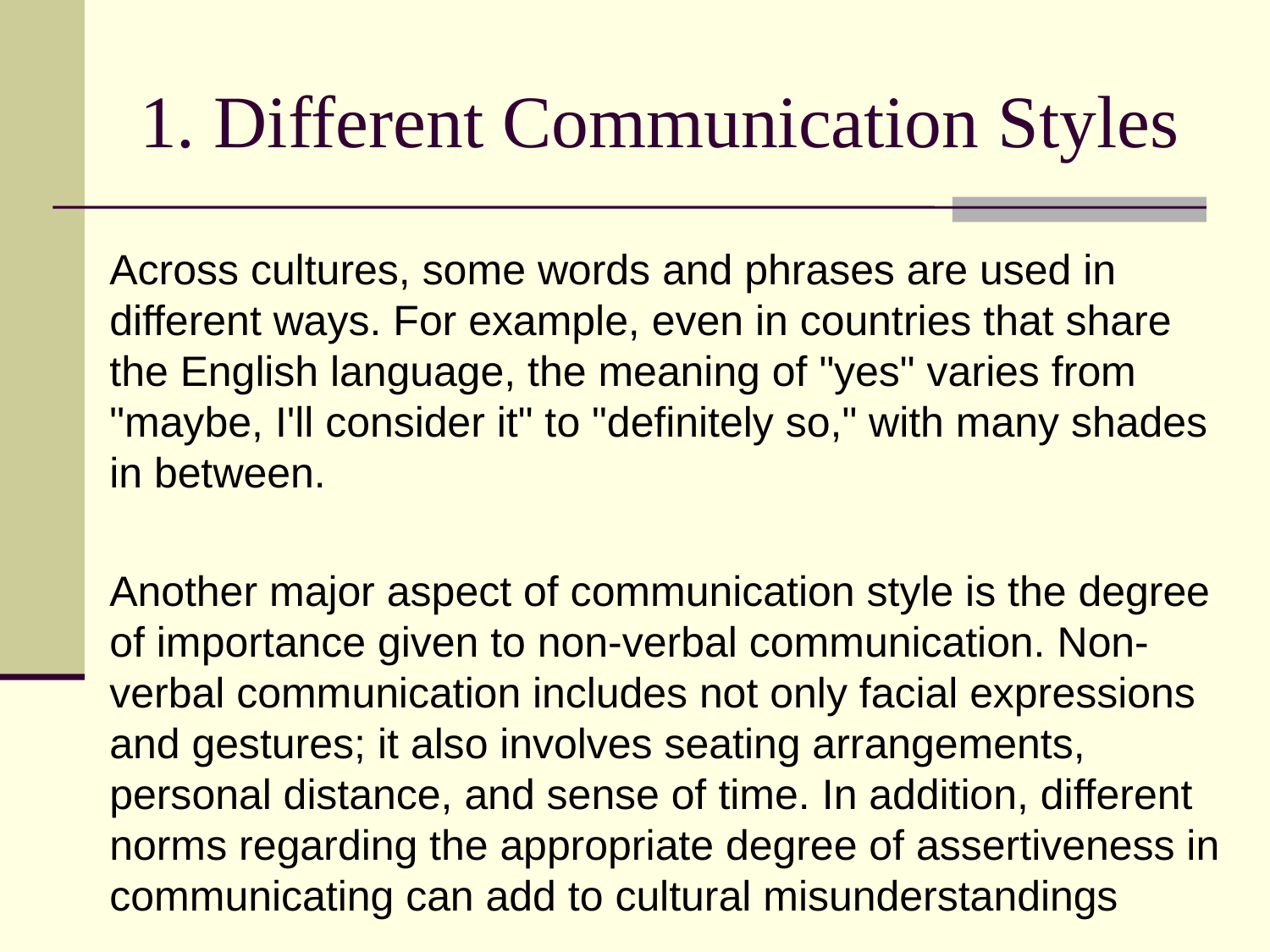

# 1. Different Communication Styles
Across cultures, some words and phrases are used in different ways. For example, even in countries that share the English language, the meaning of "yes" varies from "maybe, I'll consider it" to "definitely so," with many shades in between.

Another major aspect of communication style is the degree of importance given to non-verbal communication. Non-verbal communication includes not only facial expressions and gestures; it also involves seating arrangements, personal distance, and sense of time. In addition, different norms regarding the appropriate degree of assertiveness in communicating can add to cultural misunderstandings